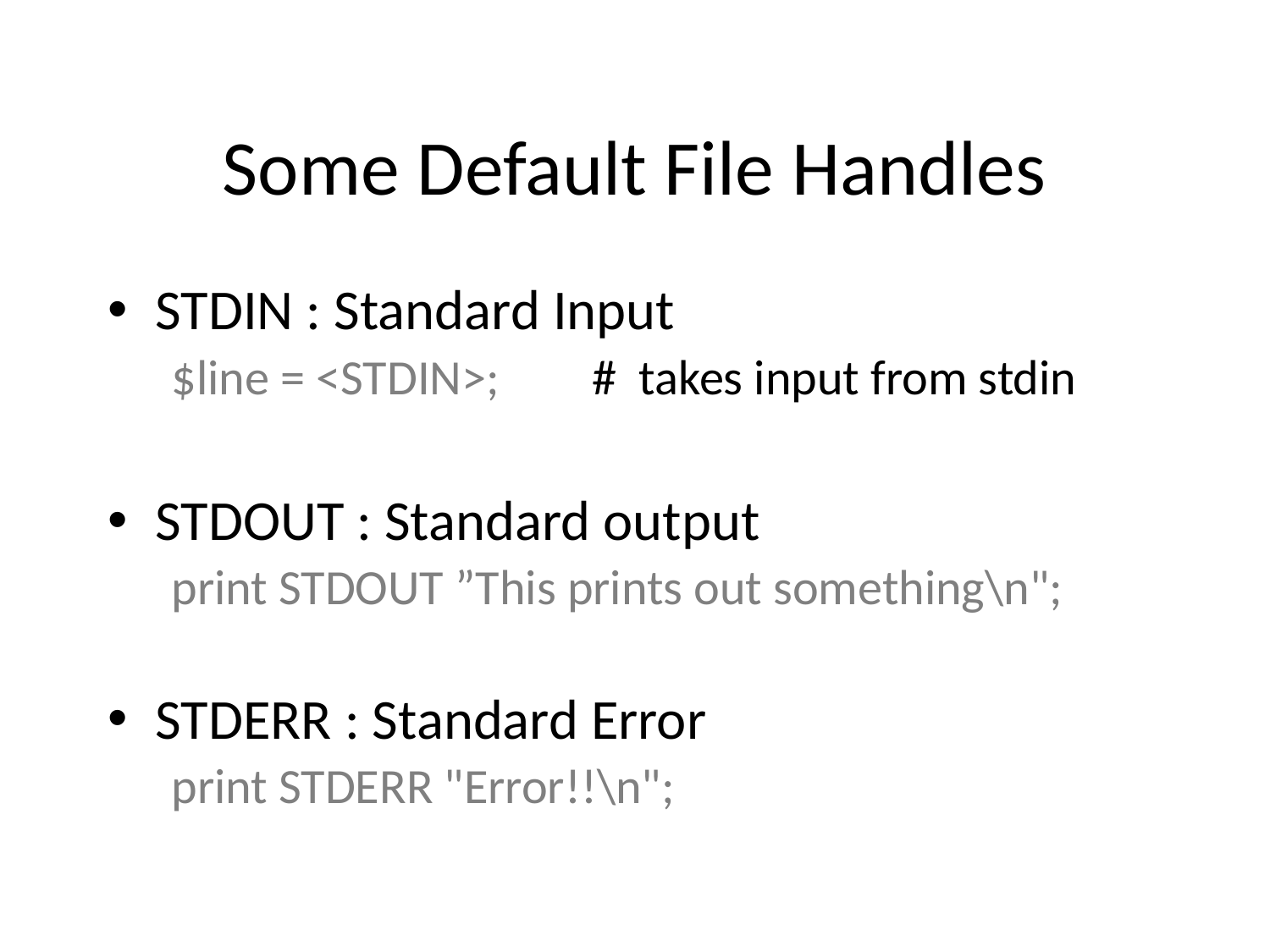

# Some Default File Handles
STDIN : Standard Input
$line = <STDIN>;  	#  takes input from stdin

STDOUT : Standard output
print STDOUT ”This prints out something\n";

STDERR : Standard Error
print STDERR "Error!!\n";